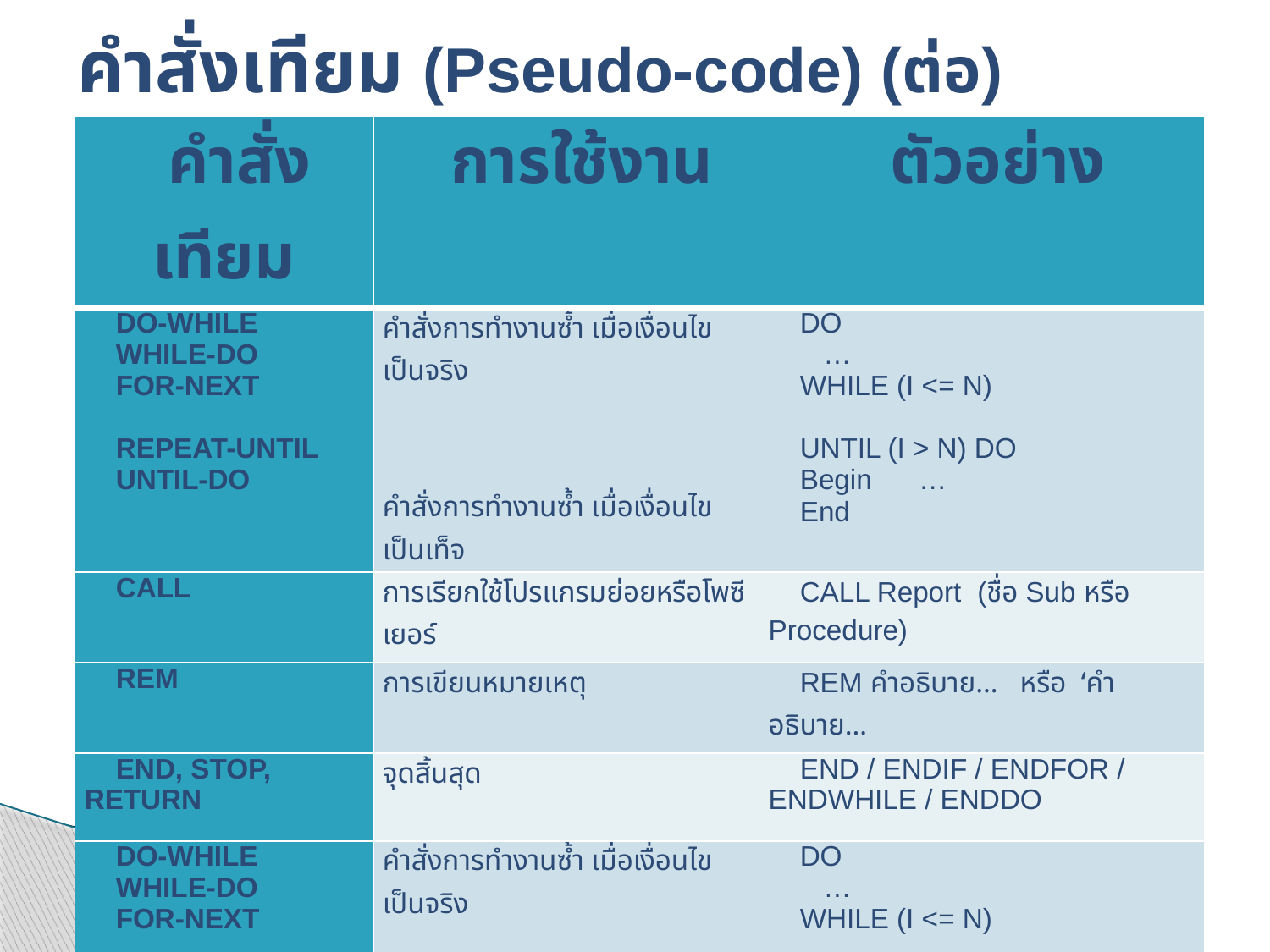

# คำสั่งเทียม (Pseudo-code) (ต่อ)
| คำสั่งเทียม | การใช้งาน | ตัวอย่าง |
| --- | --- | --- |
| DO-WHILE WHILE-DO FOR-NEXT   REPEAT-UNTIL UNTIL-DO | คำสั่งการทำงานซ้ำ เมื่อเงื่อนไขเป็นจริง       คำสั่งการทำงานซ้ำ เมื่อเงื่อนไขเป็นเท็จ | DO … WHILE (I <= N)   UNTIL (I > N) DO Begin … End |
| CALL | การเรียกใช้โปรแกรมย่อยหรือโพซีเยอร์ | CALL Report (ชื่อ Sub หรือ Procedure) |
| REM | การเขียนหมายเหตุ | REM คำอธิบาย… หรือ ‘คำอธิบาย… |
| END, STOP, RETURN | จุดสิ้นสุด | END / ENDIF / ENDFOR / ENDWHILE / ENDDO |
| DO-WHILE WHILE-DO FOR-NEXT   REPEAT-UNTIL UNTIL-DO | คำสั่งการทำงานซ้ำ เมื่อเงื่อนไขเป็นจริง       คำสั่งการทำงานซ้ำ เมื่อเงื่อนไขเป็นเท็จ | DO … WHILE (I <= N)   UNTIL (I > N) DO Begin … End |